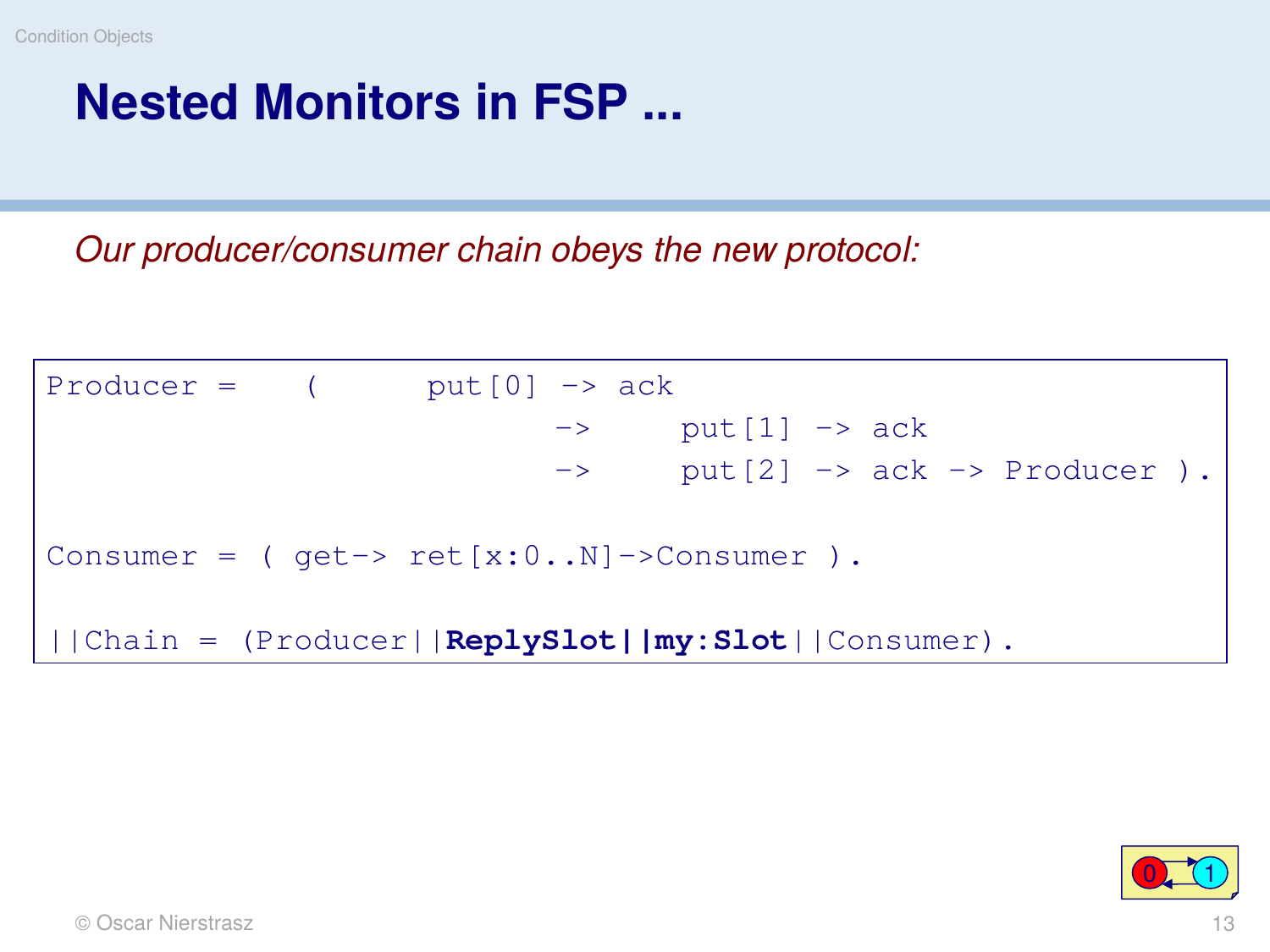

Condition Objects
# Nested Monitors in FSP ...
Our producer/consumer chain obeys the new protocol:
Producer = 	(	put[0] -> ack
				->	put[1] -> ack
				->	put[2] -> ack -> Producer ).

Consumer = ( get-> ret[x:0..N]->Consumer ).

||Chain = (Producer||ReplySlot||my:Slot||Consumer).

0
1
© Oscar Nierstrasz
13